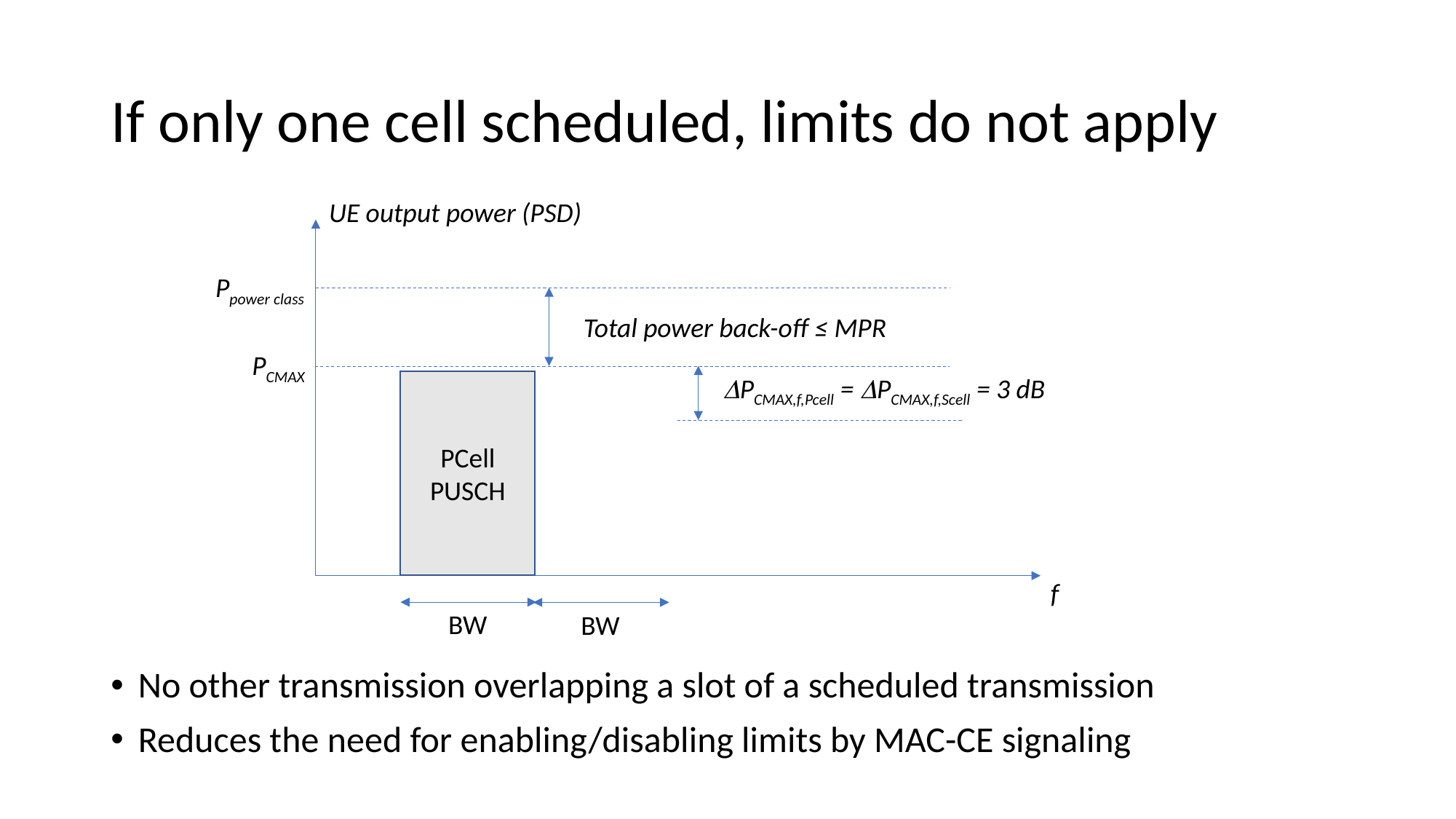

# If only one cell scheduled, limits do not apply
UE output power (PSD)
Ppower class
Total power back-off ≤ MPR
PCMAX
ΔPCMAX,f,Pcell = ΔPCMAX,f,Scell = 3 dB
PCell
PUSCH
f
BW
BW
No other transmission overlapping a slot of a scheduled transmission
Reduces the need for enabling/disabling limits by MAC-CE signaling